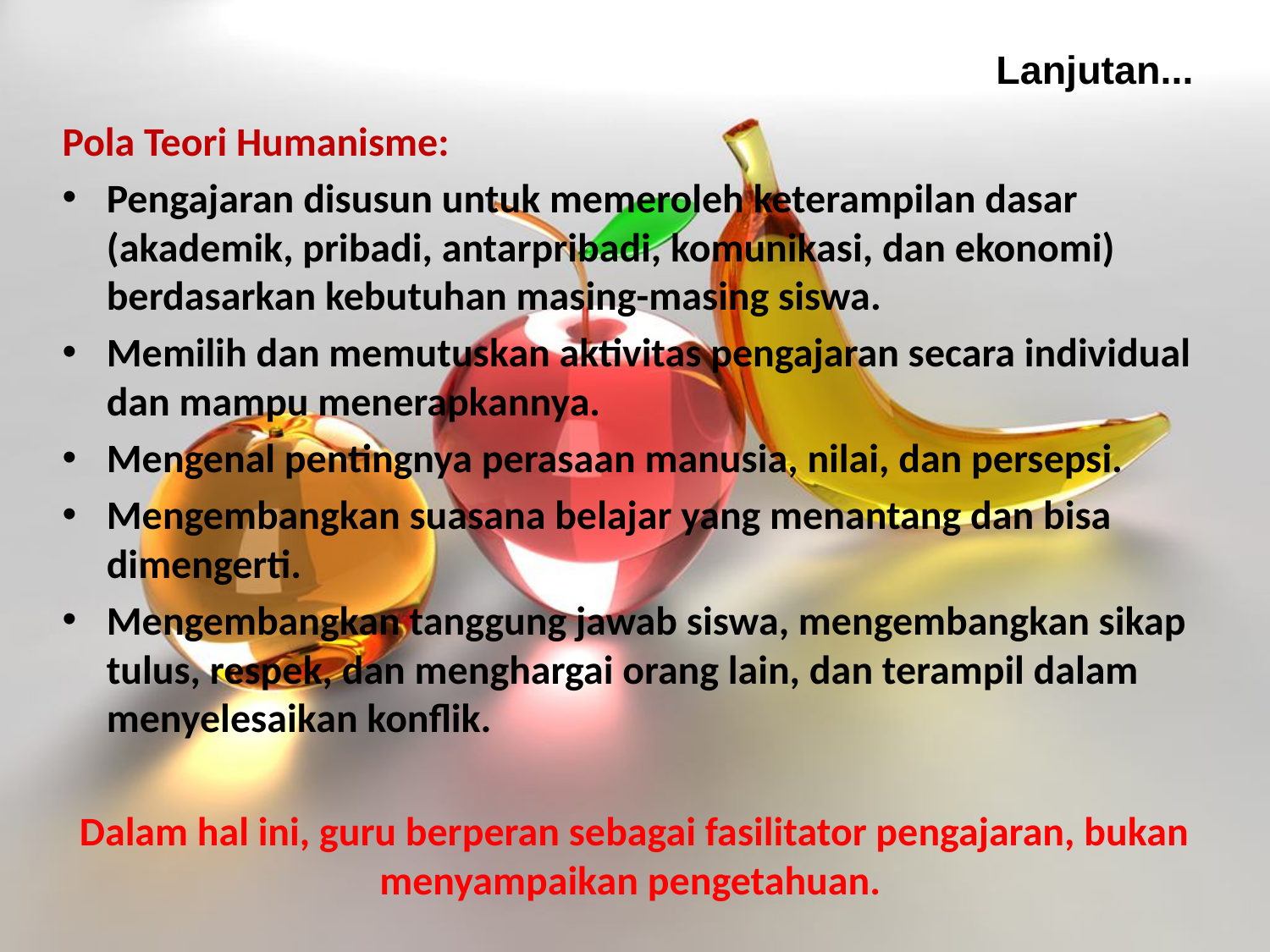

# Lanjutan...
Pola Teori Humanisme:
Pengajaran disusun untuk memeroleh keterampilan dasar (akademik, pribadi, antarpribadi, komunikasi, dan ekonomi) berdasarkan kebutuhan masing-masing siswa.
Memilih dan memutuskan aktivitas pengajaran secara individual dan mampu menerapkannya.
Mengenal pentingnya perasaan manusia, nilai, dan persepsi.
Mengembangkan suasana belajar yang menantang dan bisa dimengerti.
Mengembangkan tanggung jawab siswa, mengembangkan sikap tulus, respek, dan menghargai orang lain, dan terampil dalam menyelesaikan konflik.

Dalam hal ini, guru berperan sebagai fasilitator pengajaran, bukan menyampaikan pengetahuan.